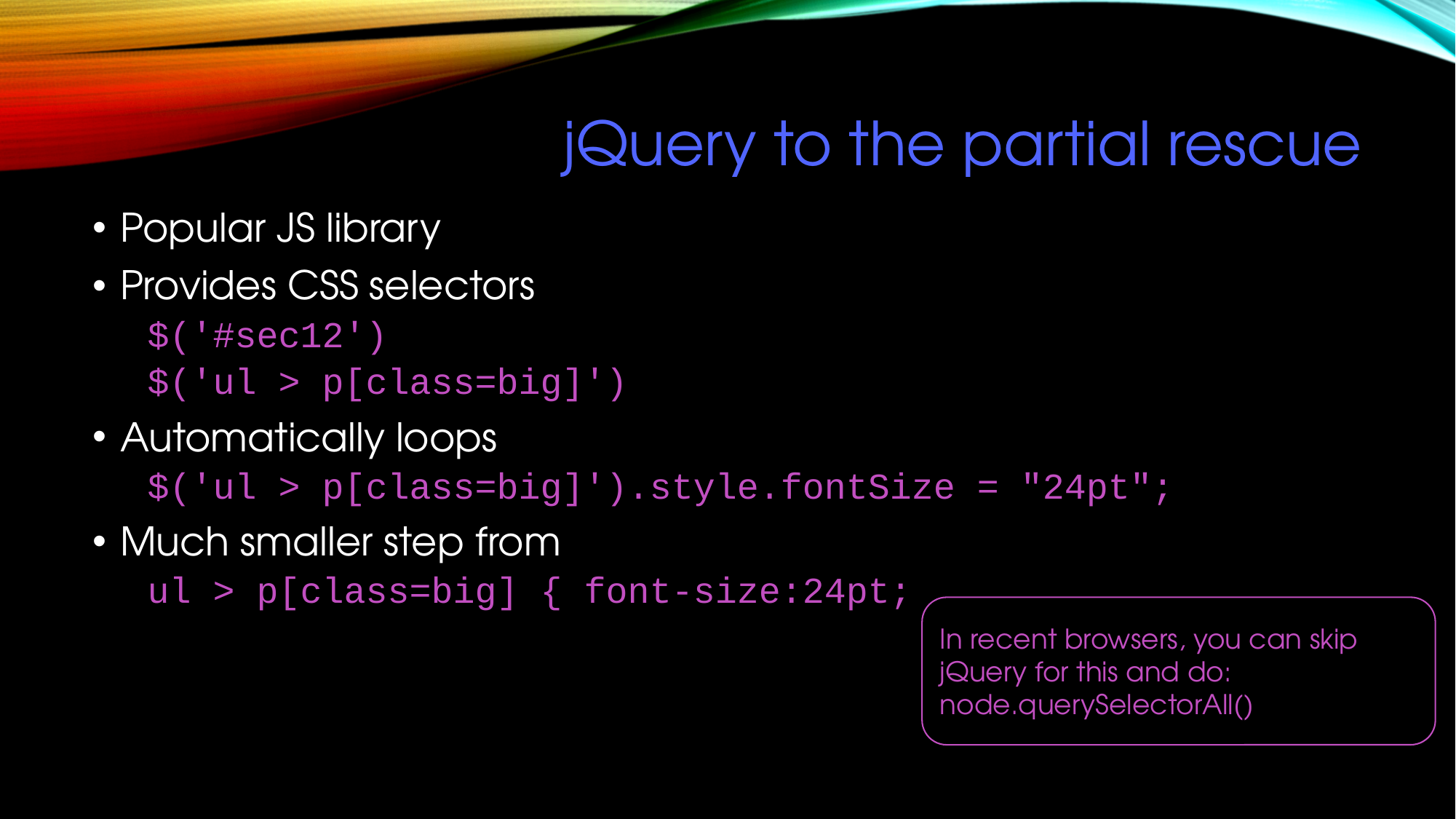

# jQuery to the partial rescue
Popular JS library
Provides CSS selectors
$('#sec12')
$('ul > p[class=big]')
Automatically loops
$('ul > p[class=big]').style.fontSize = "24pt";
Much smaller step from
ul > p[class=big] { font-size:24pt;
In recent browsers, you can skip jQuery for this and do:
node.querySelectorAll()